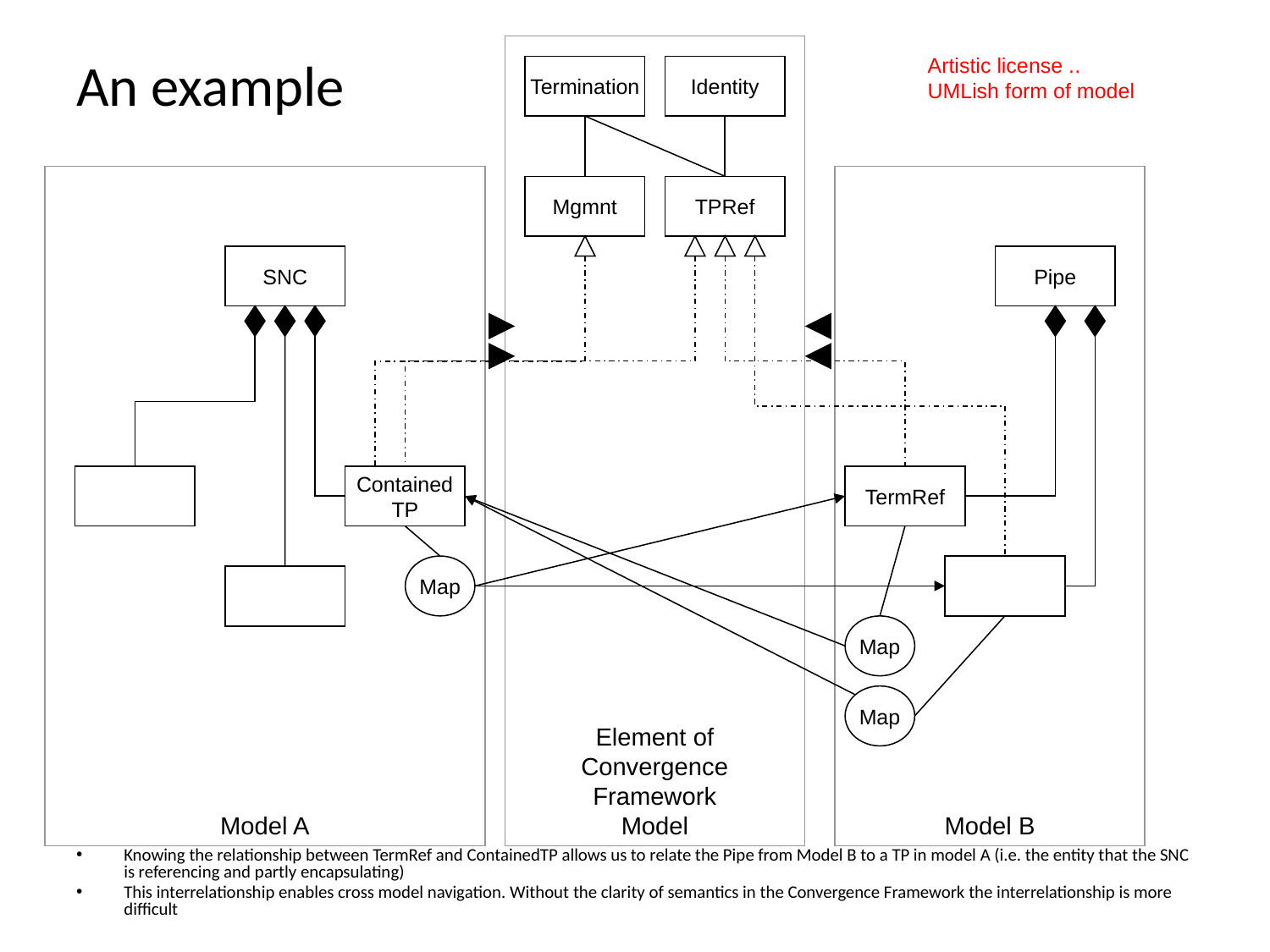

Element of
Convergence
Framework
Model
# An example
Artistic license .. UMLish form of model
Termination
Identity
Model A
Model B
Mgmnt
TPRef

SNC
Pipe

Contained
TP
TermRef
Map

Map
Map
Knowing the relationship between TermRef and ContainedTP allows us to relate the Pipe from Model B to a TP in model A (i.e. the entity that the SNC is referencing and partly encapsulating)
This interrelationship enables cross model navigation. Without the clarity of semantics in the Convergence Framework the interrelationship is more difficult